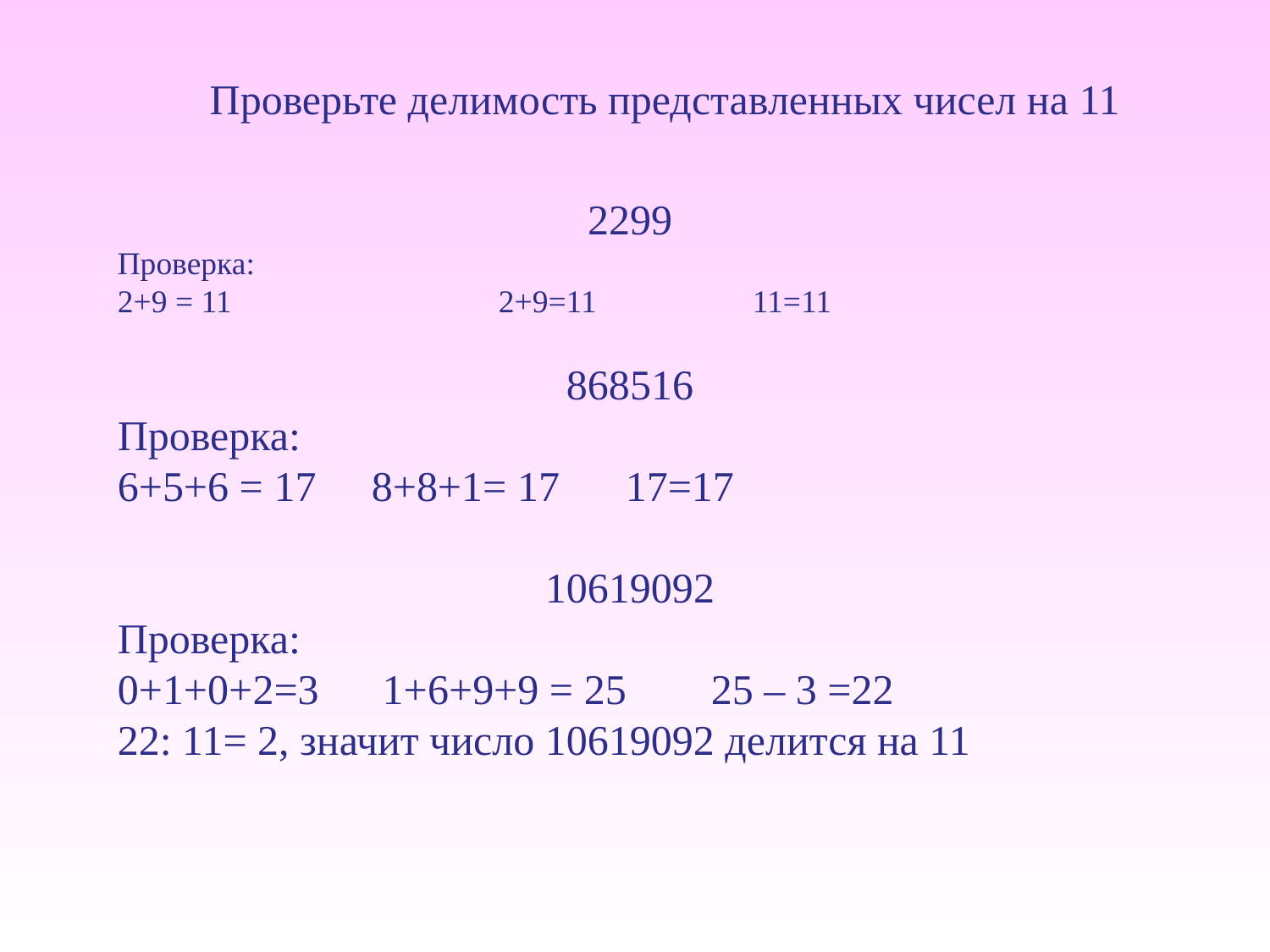

Проверьте делимость представленных чисел на 11
2299
Проверка:
2+9 = 11			2+9=11		11=11

868516
Проверка:
6+5+6 = 17	8+8+1= 17	17=17

10619092
Проверка:
0+1+0+2=3      1+6+9+9 = 25        25 – 3 =22
22: 11= 2, значит число 10619092 делится на 11